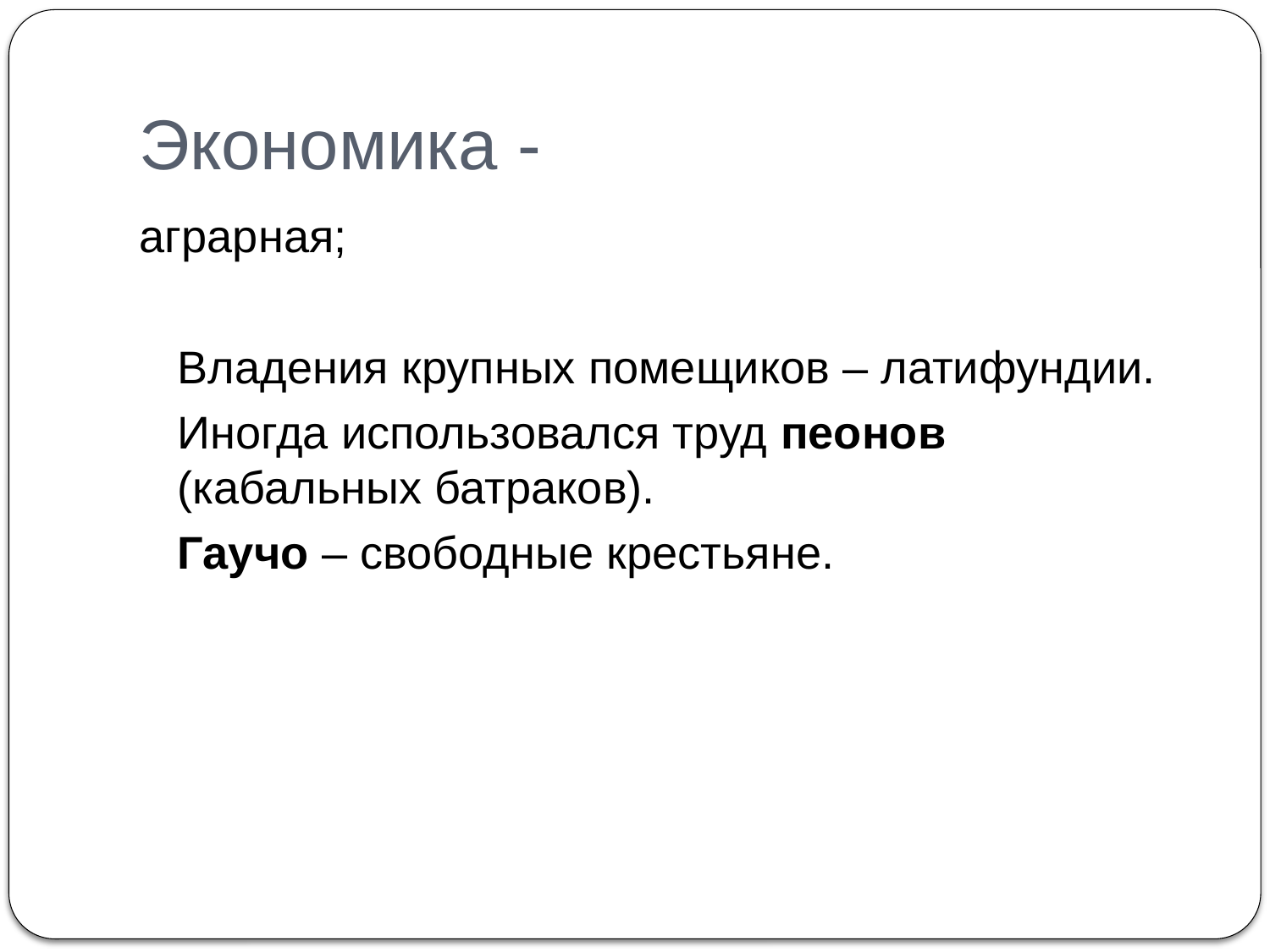

# Экономика -
аграрная;

	Владения крупных помещиков – латифундии.
	Иногда использовался труд пеонов (кабальных батраков).
	Гаучо – свободные крестьяне.